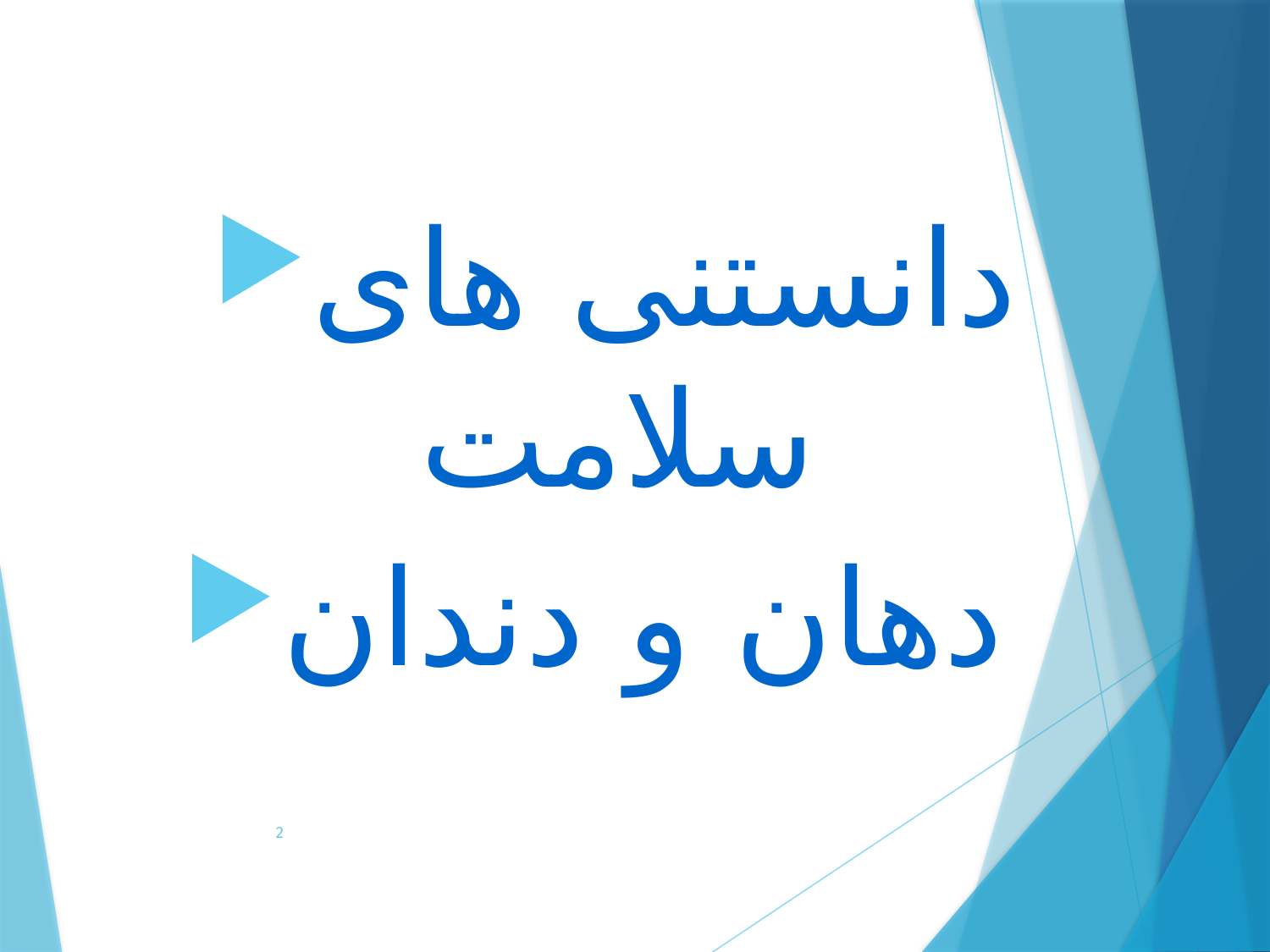

دانستنی های سلامت
دهان و دندان
2